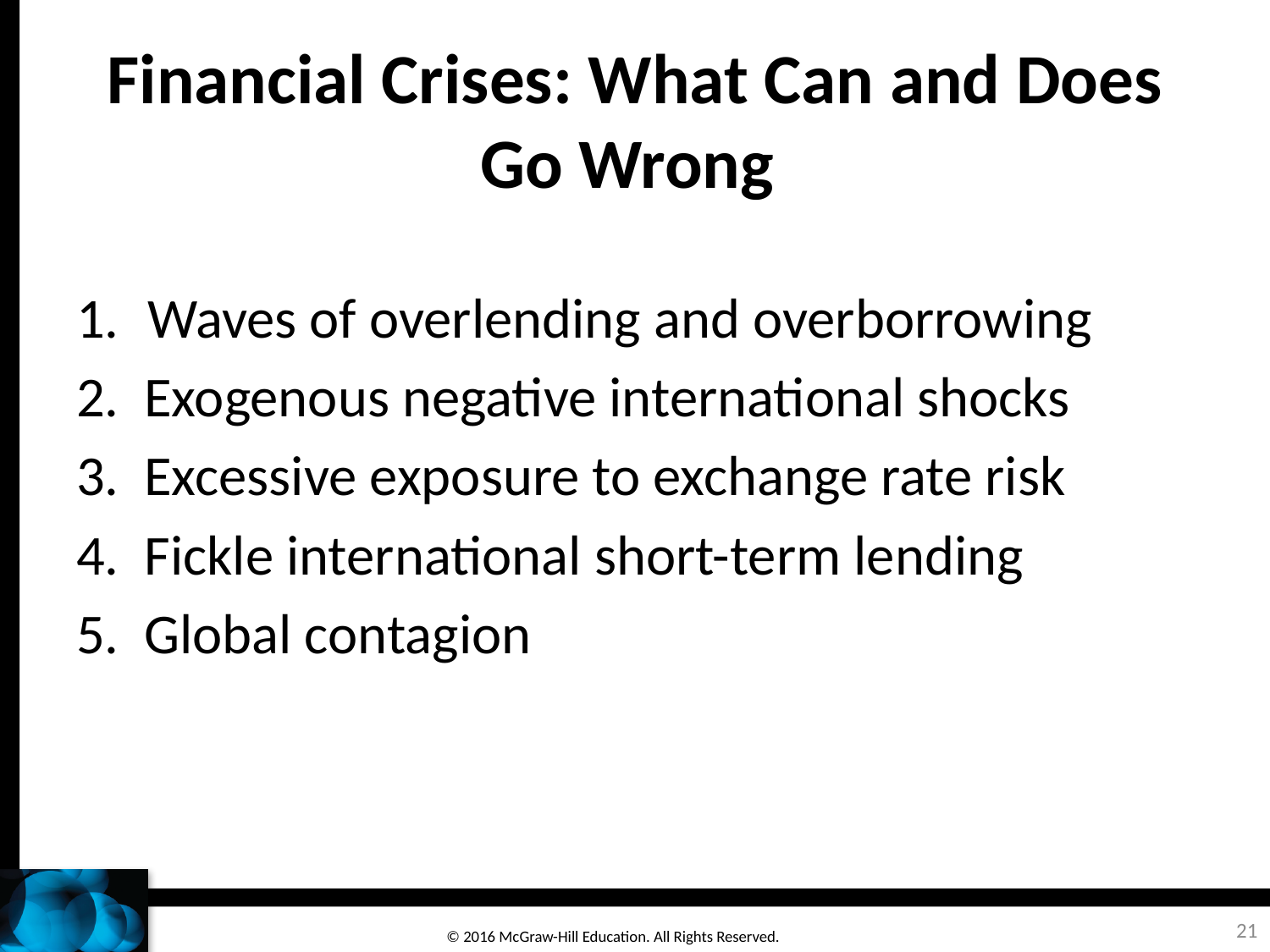

# Financial Crises: What Can and Does Go Wrong
Waves of overlending and overborrowing
2.  Exogenous negative international shocks
3.  Excessive exposure to exchange rate risk
4.  Fickle international short-term lending
5.  Global contagion

21
© 2016 McGraw-Hill Education. All Rights Reserved.